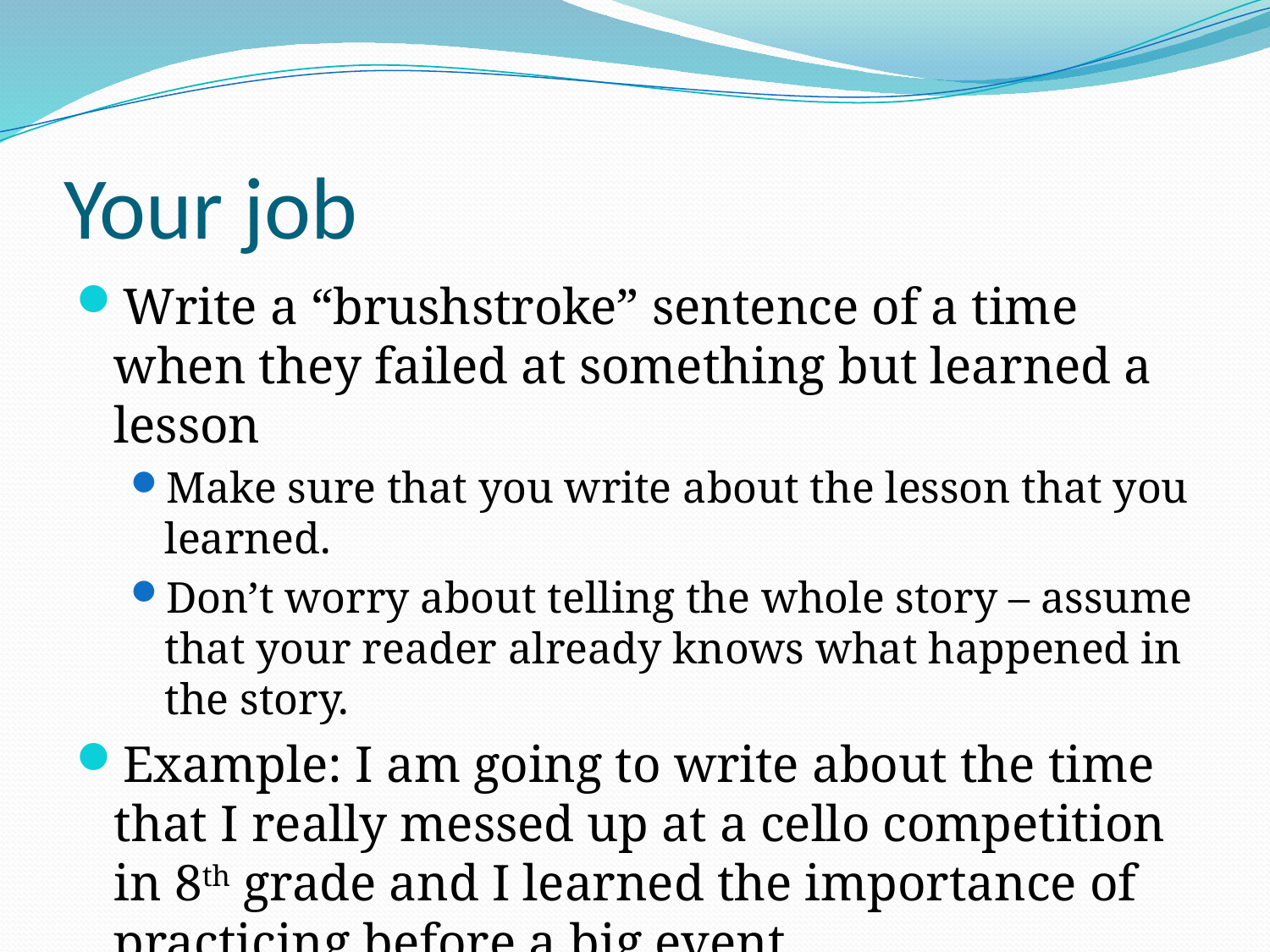

# Your job
Write a “brushstroke” sentence of a time when they failed at something but learned a lesson
Make sure that you write about the lesson that you learned.
Don’t worry about telling the whole story – assume that your reader already knows what happened in the story.
Example: I am going to write about the time that I really messed up at a cello competition in 8th grade and I learned the importance of practicing before a big event.